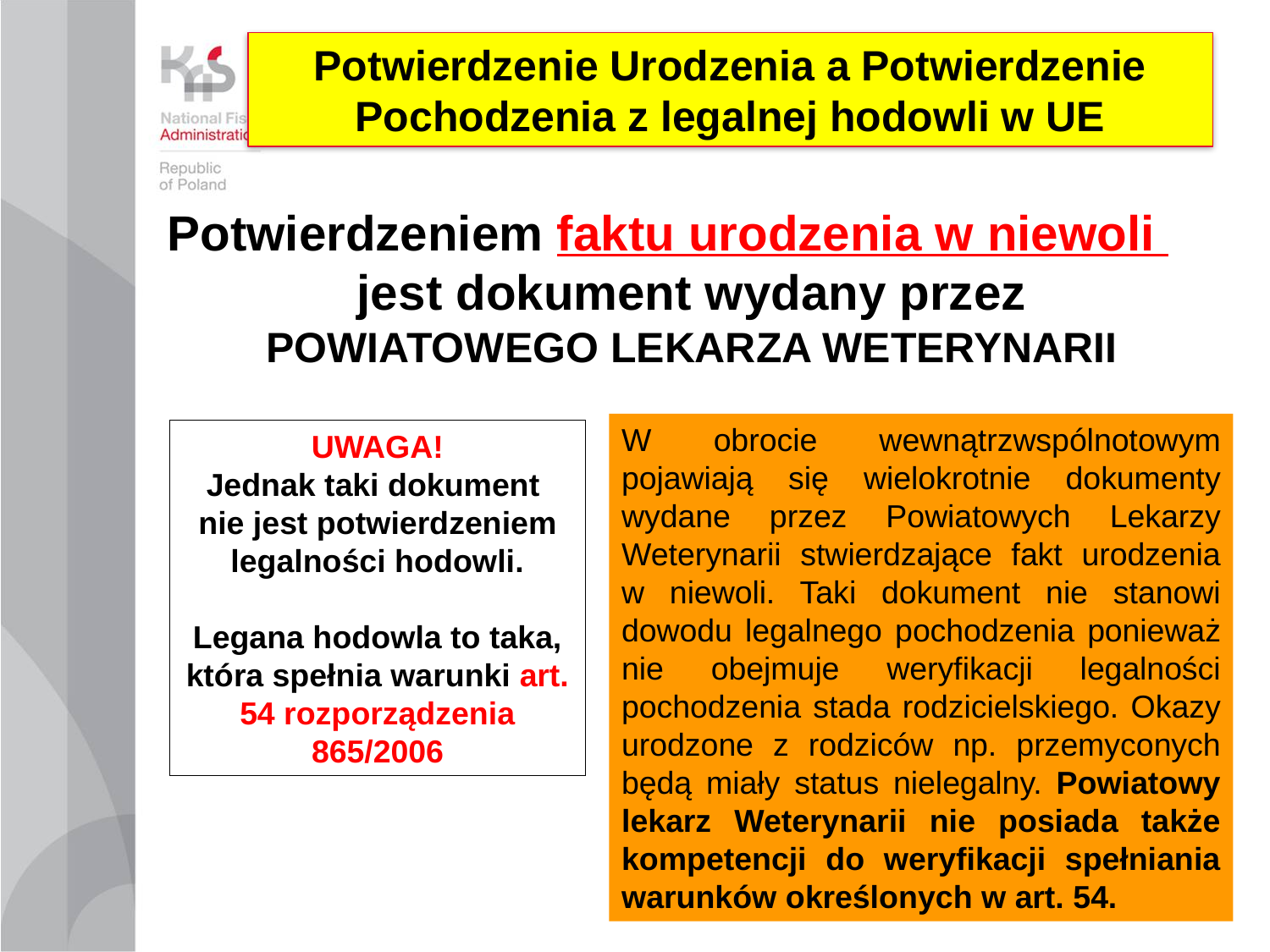

Potwierdzenie Urodzenia a Potwierdzenie Pochodzenia z legalnej hodowli w UE
Potwierdzeniem faktu urodzenia w niewoli
jest dokument wydany przez POWIATOWEGO LEKARZA WETERYNARII

W obrocie wewnątrzwspólnotowym pojawiają się wielokrotnie dokumenty wydane przez Powiatowych Lekarzy Weterynarii stwierdzające fakt urodzenia
w niewoli. Taki dokument nie stanowi dowodu legalnego pochodzenia ponieważ nie obejmuje weryfikacji legalności pochodzenia stada rodzicielskiego. Okazy urodzone z rodziców np. przemyconych będą miały status nielegalny. Powiatowy lekarz Weterynarii nie posiada także kompetencji do weryfikacji spełniania warunków określonych w art. 54.
UWAGA!
Jednak taki dokument
nie jest potwierdzeniem legalności hodowli.

Legana hodowla to taka, która spełnia warunki art. 54 rozporządzenia 865/2006